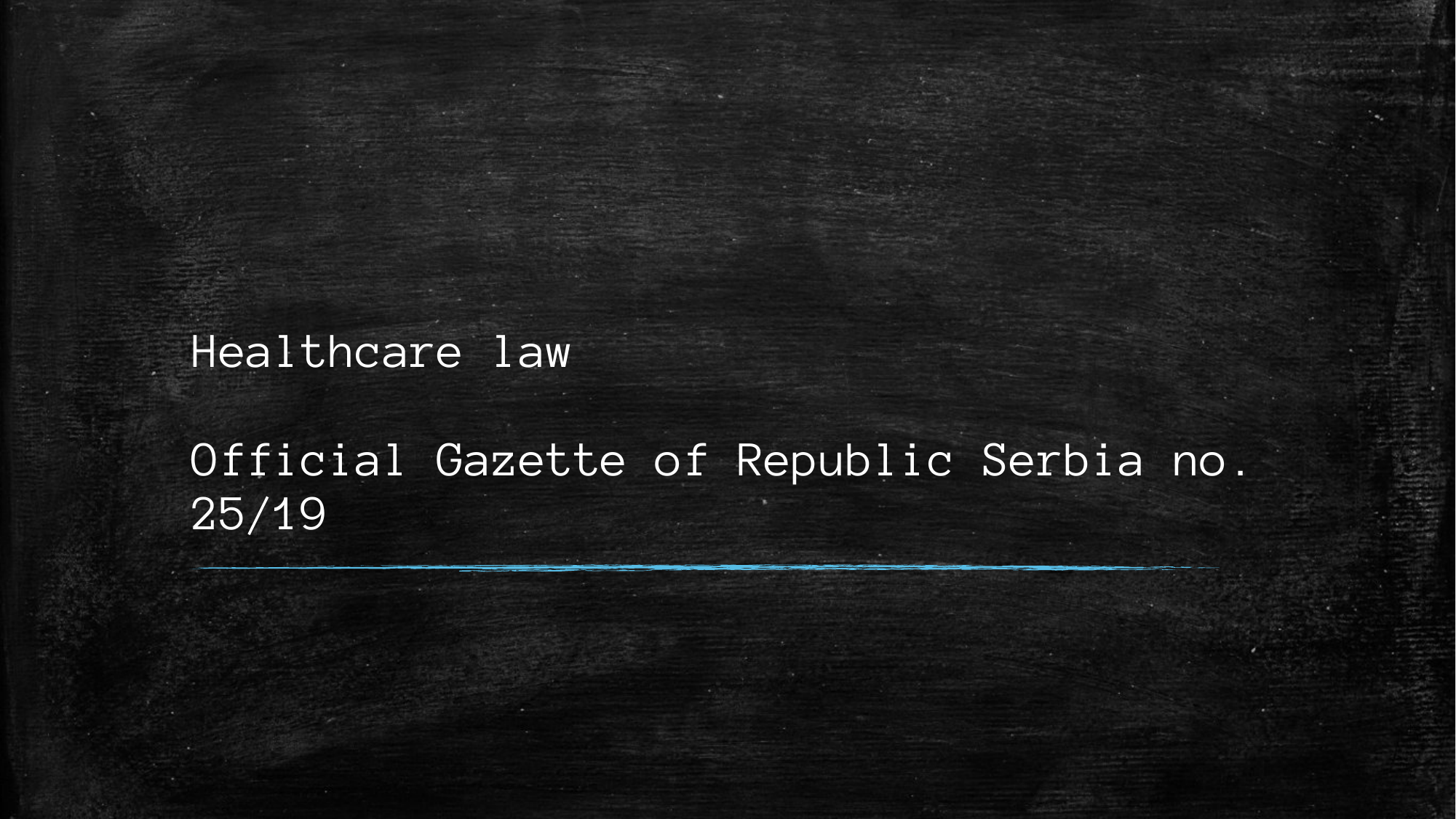

# Healthcare law Official Gazette of Republic Serbia no. 25/19